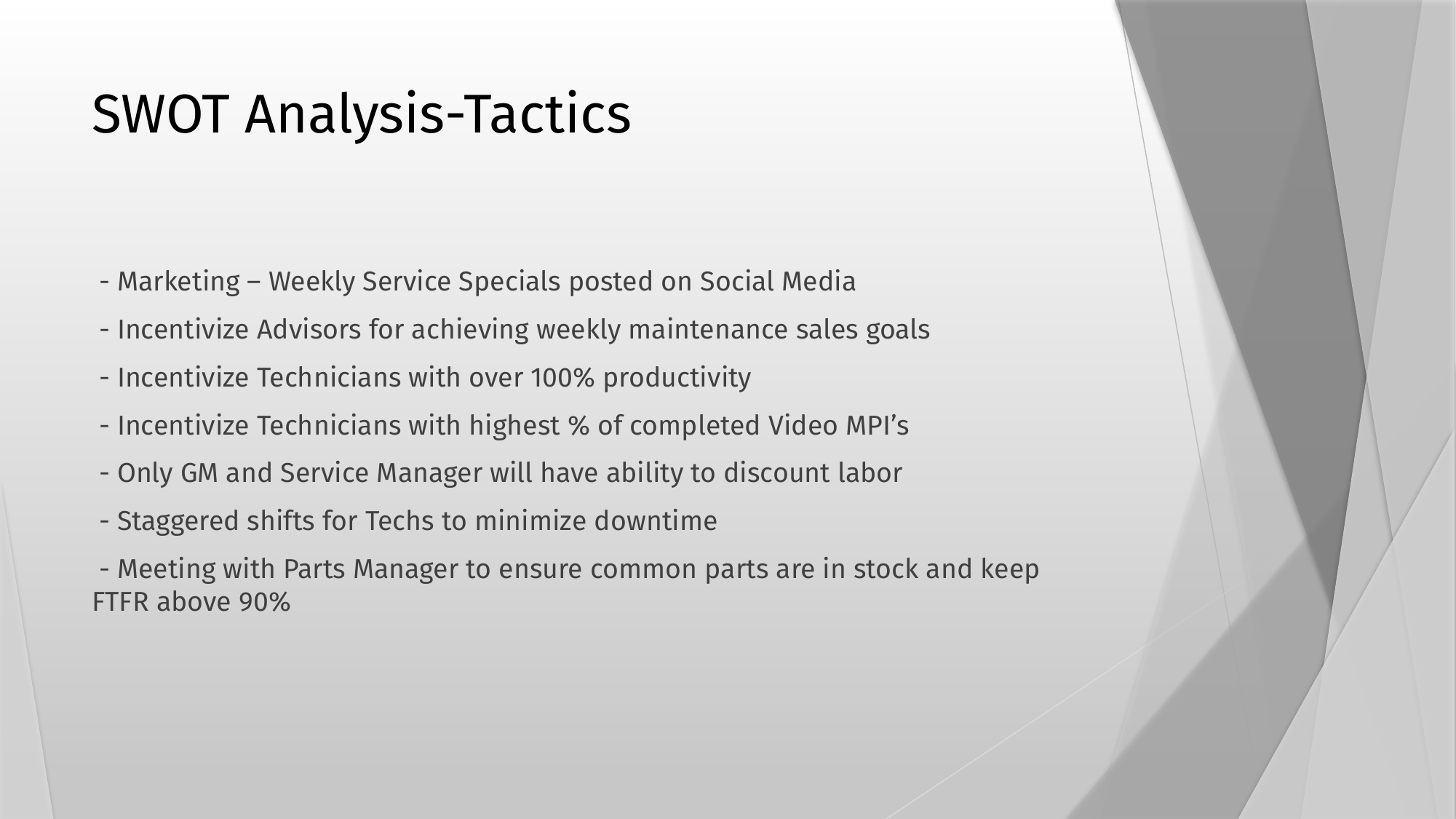

# SWOT Analysis-Tactics
 - Marketing – Weekly Service Specials posted on Social Media
 - Incentivize Advisors for achieving weekly maintenance sales goals
 - Incentivize Technicians with over 100% productivity
 - Incentivize Technicians with highest % of completed Video MPI’s
 - Only GM and Service Manager will have ability to discount labor
 - Staggered shifts for Techs to minimize downtime
 - Meeting with Parts Manager to ensure common parts are in stock and keep FTFR above 90%